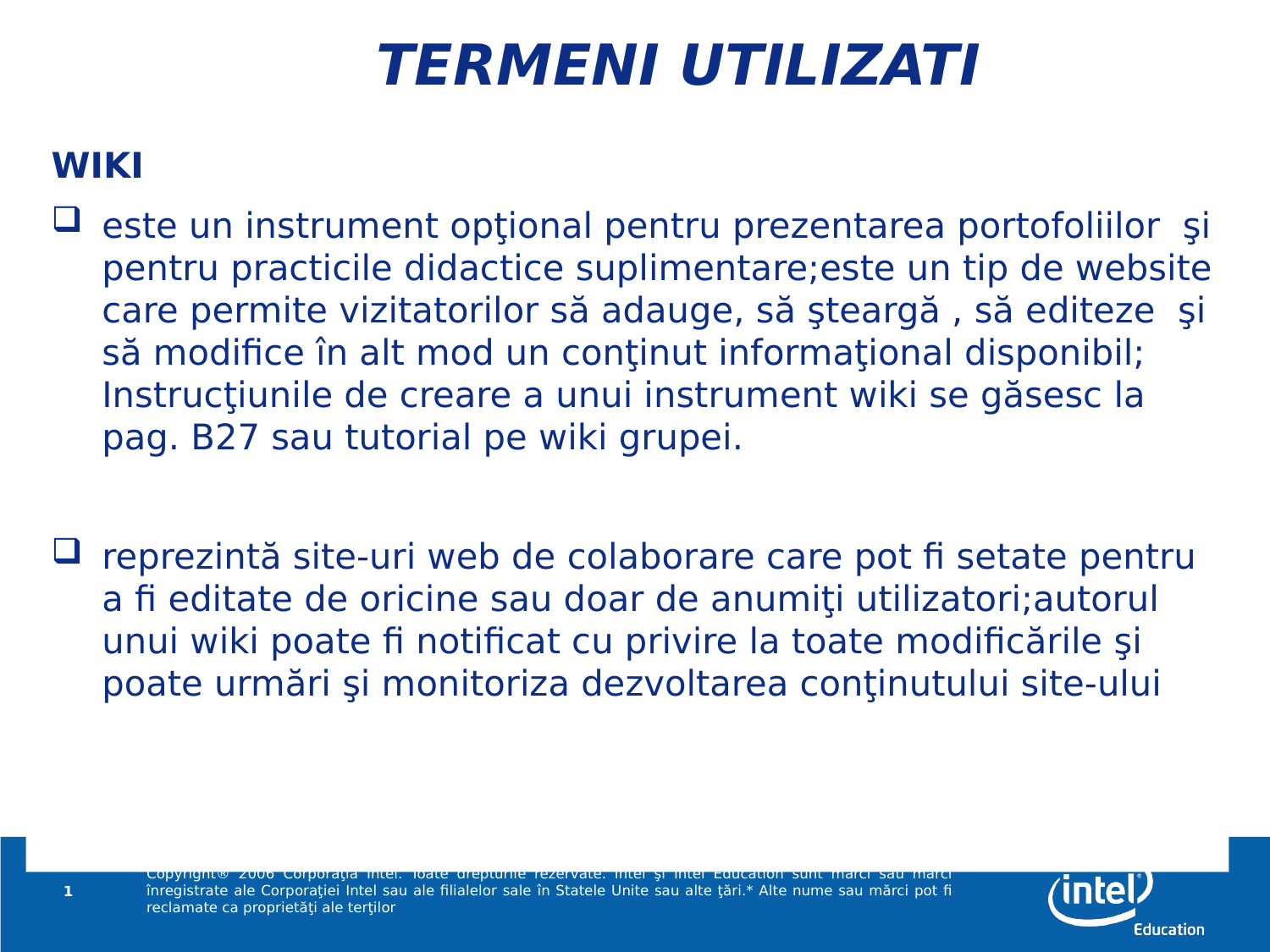

TERMENI UTILIZATI
WIKI
este un instrument opţional pentru prezentarea portofoliilor  şi pentru practicile didactice suplimentare;este un tip de website care permite vizitatorilor să adauge, să şteargă , să editeze  şi să modifice în alt mod un conţinut informaţional disponibil; Instrucţiunile de creare a unui instrument wiki se găsesc la pag. B27 sau tutorial pe wiki grupei.

reprezintă site-uri web de colaborare care pot fi setate pentru a fi editate de oricine sau doar de anumiţi utilizatori;autorul unui wiki poate fi notificat cu privire la toate modificările şi poate urmări şi monitoriza dezvoltarea conţinutului site-ului
http://dotsub.com/view/77366331-a04d-48f0-8cab-cb5e278c4033

1